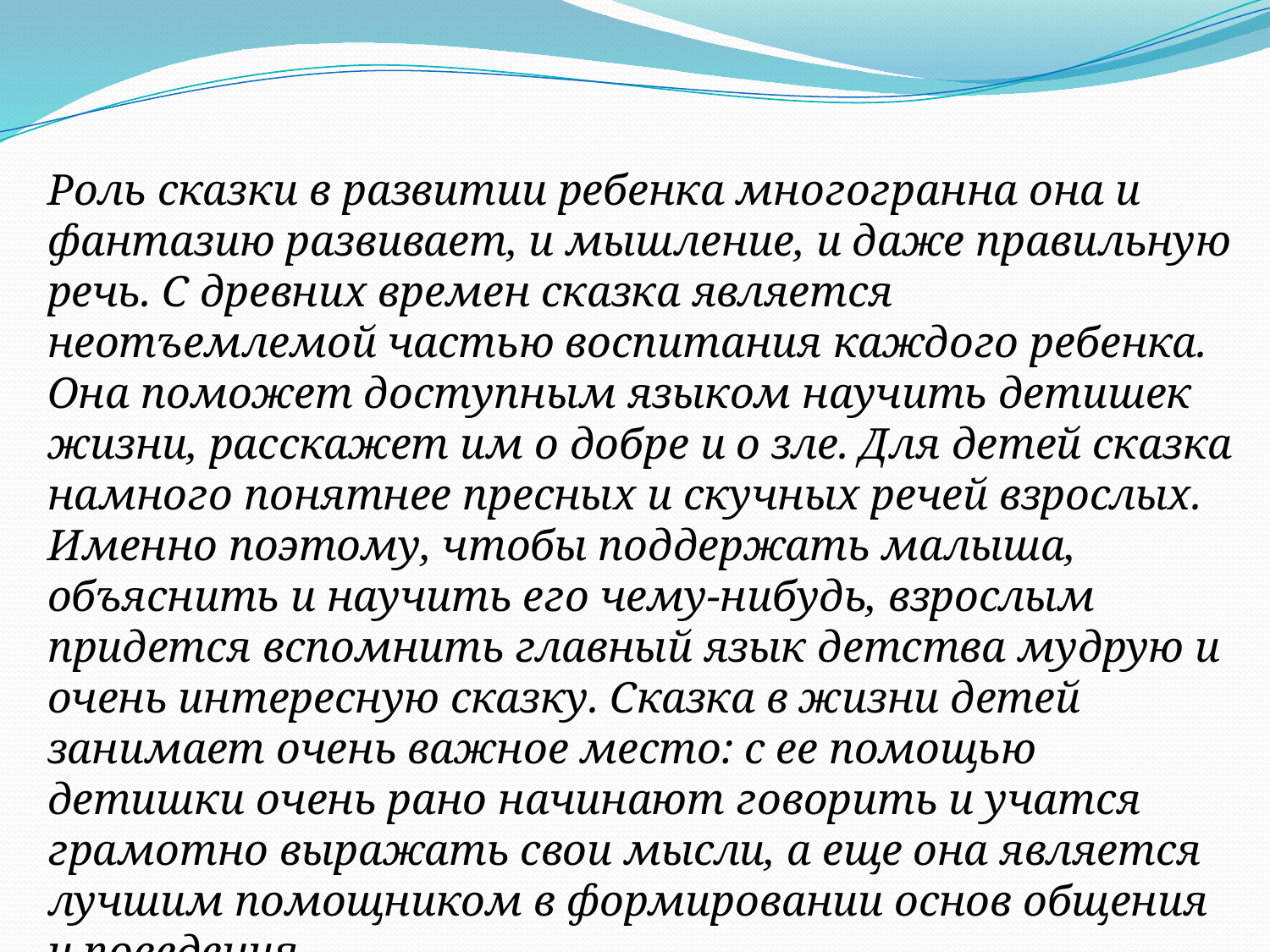

Роль сказки в развитии ребенка многогранна она и фантазию развивает, и мышление, и даже правильную речь. С древних времен сказка является неотъемлемой частью воспитания каждого ребенка. Она поможет доступным языком научить детишек жизни, расскажет им о добре и о зле. Для детей сказка намного понятнее пресных и скучных речей взрослых. Именно поэтому, чтобы поддержать малыша, объяснить и научить его чему-нибудь, взрослым придется вспомнить главный язык детства мудрую и очень интересную сказку. Сказка в жизни детей занимает очень важное место: с ее помощью детишки очень рано начинают говорить и учатся грамотно выражать свои мысли, а еще она является лучшим помощником в формировании основ общения и поведения.